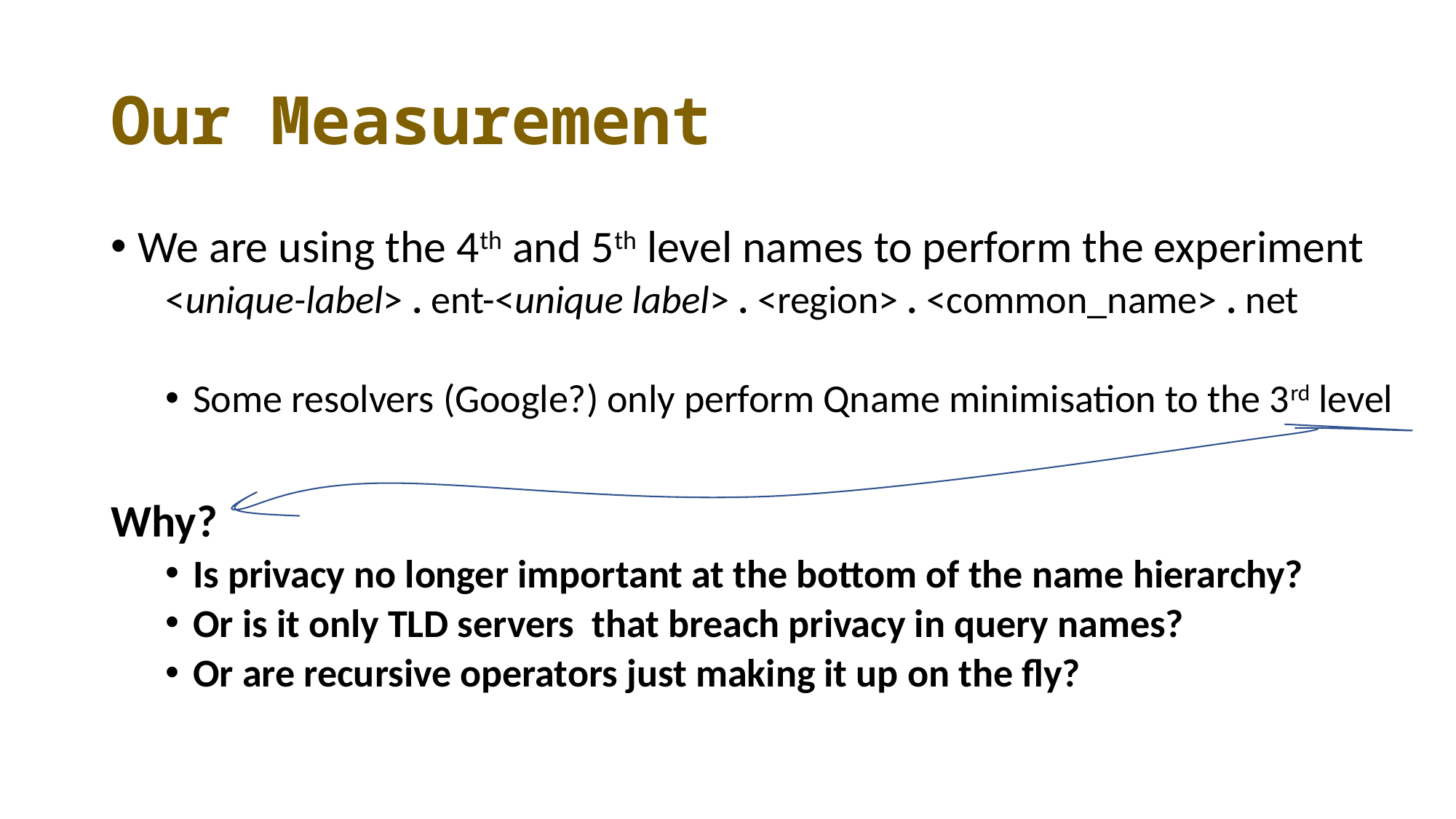

# Our Measurement
We are using the 4th and 5th level names to perform the experiment
<unique-label> . ent-<unique label> . <region> . <common_name> . net

Some resolvers (Google?) only perform Qname minimisation to the 3rd level

Why?
Is privacy no longer important at the bottom of the name hierarchy?
Or is it only TLD servers  that breach privacy in query names?
Or are recursive operators just making it up on the fly?